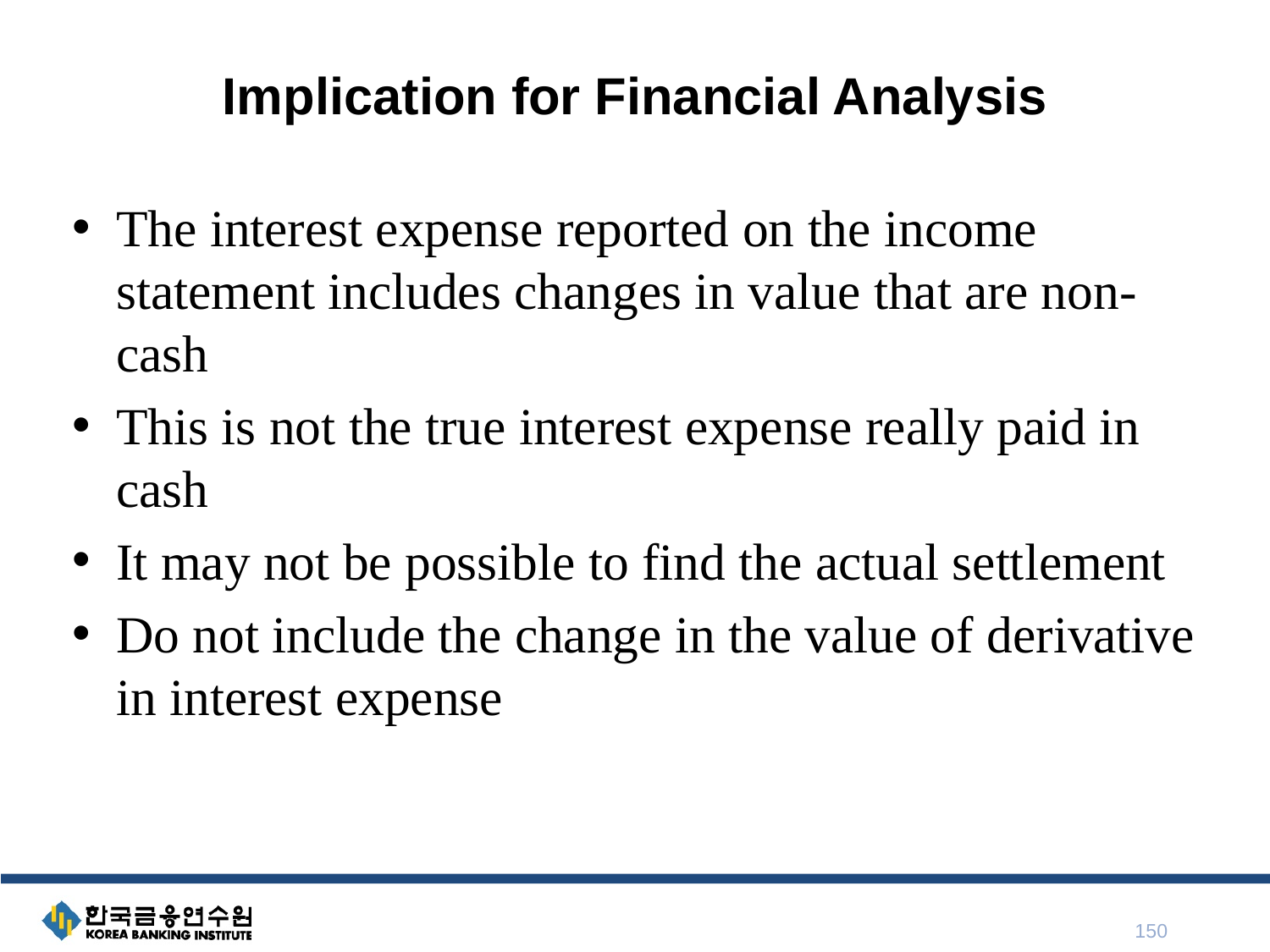

# Implication for Financial Analysis
The interest expense reported on the income statement includes changes in value that are non-cash
This is not the true interest expense really paid in cash
It may not be possible to find the actual settlement
Do not include the change in the value of derivative in interest expense
150